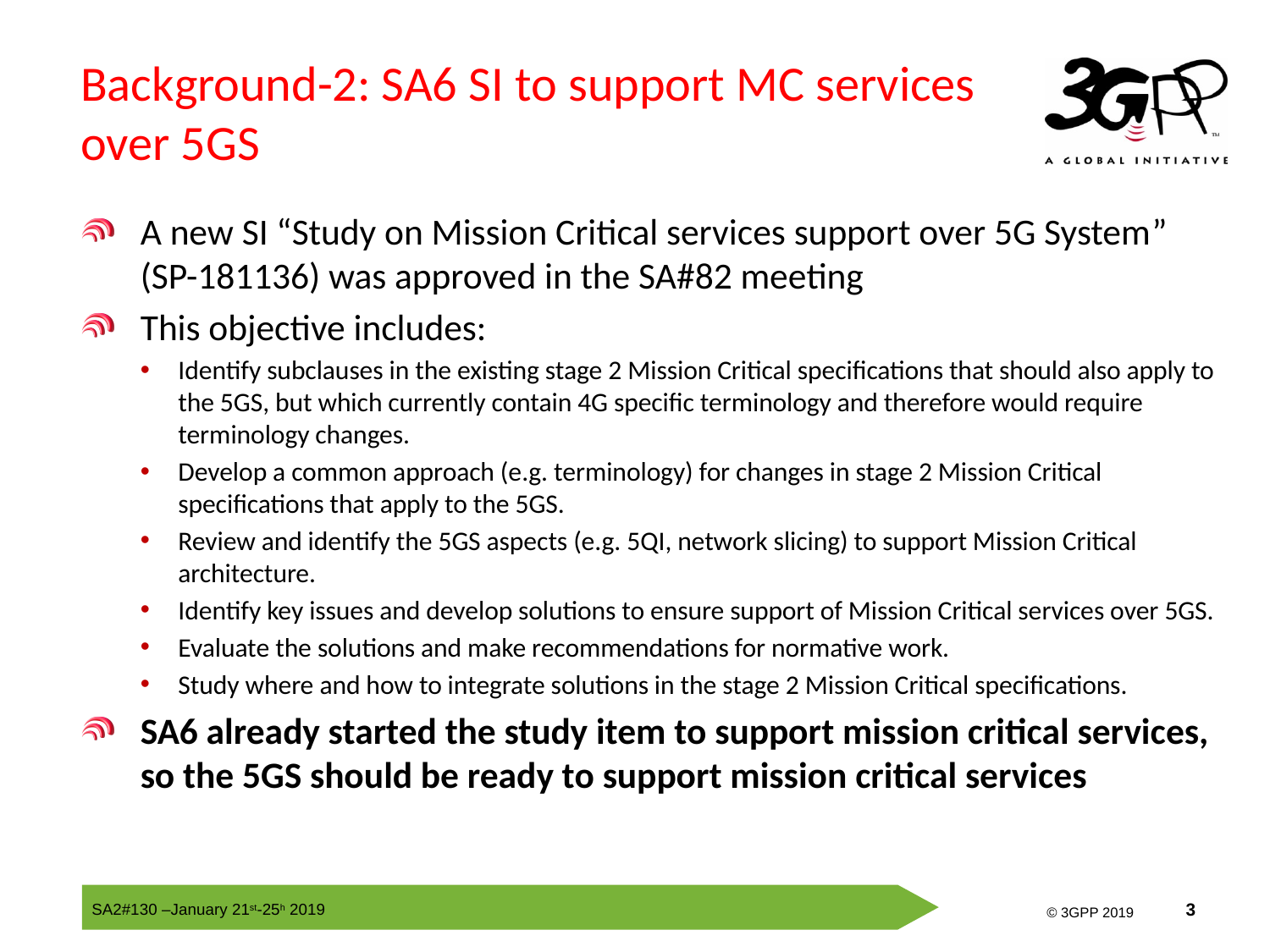

# Background-2: SA6 SI to support MC services over 5GS
A new SI “Study on Mission Critical services support over 5G System” (SP-181136) was approved in the SA#82 meeting
This objective includes:
Identify subclauses in the existing stage 2 Mission Critical specifications that should also apply to the 5GS, but which currently contain 4G specific terminology and therefore would require terminology changes.
Develop a common approach (e.g. terminology) for changes in stage 2 Mission Critical specifications that apply to the 5GS.
Review and identify the 5GS aspects (e.g. 5QI, network slicing) to support Mission Critical architecture.
Identify key issues and develop solutions to ensure support of Mission Critical services over 5GS.
Evaluate the solutions and make recommendations for normative work.
Study where and how to integrate solutions in the stage 2 Mission Critical specifications.
SA6 already started the study item to support mission critical services, so the 5GS should be ready to support mission critical services